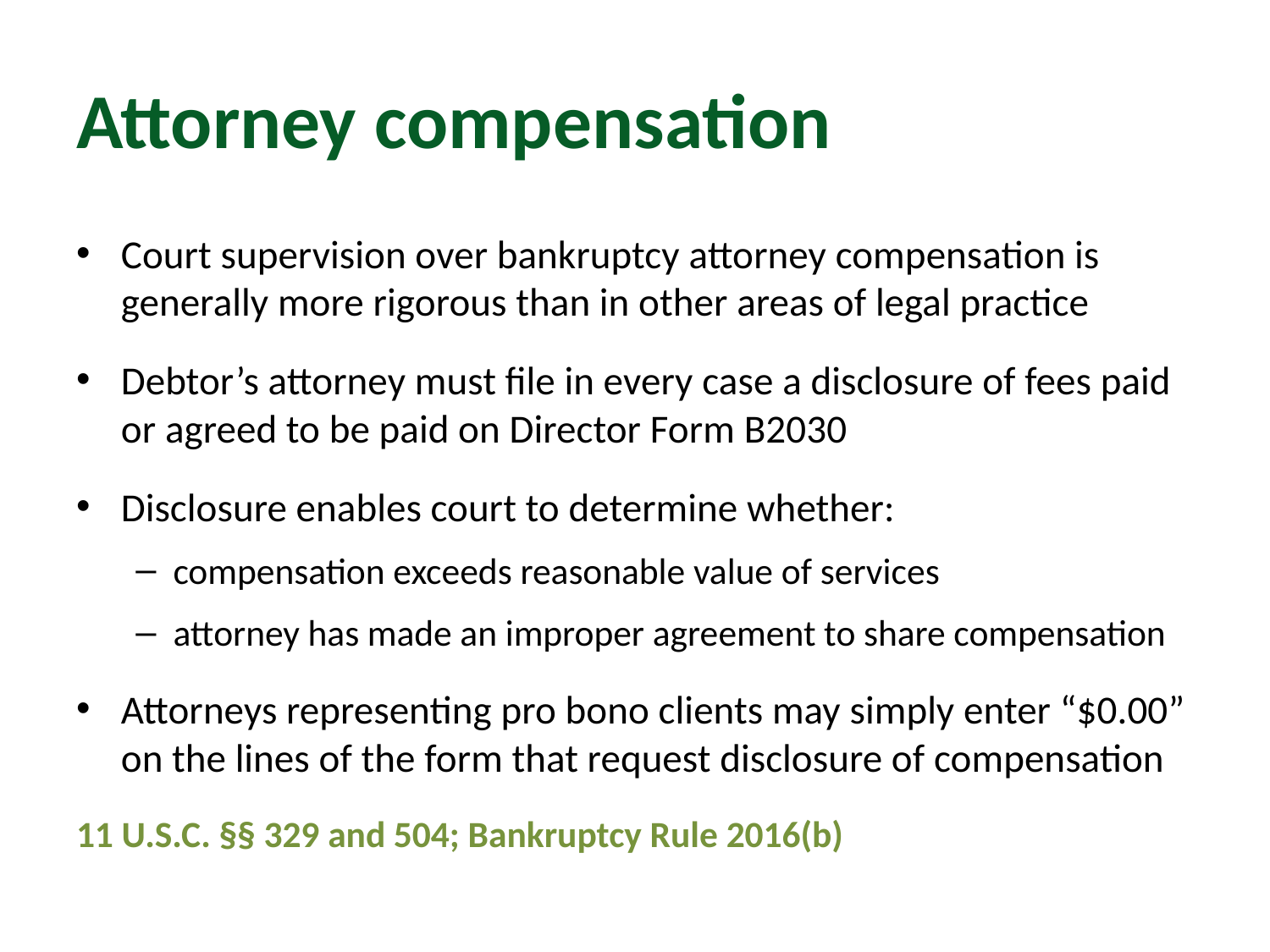

# Attorney compensation
Court supervision over bankruptcy attorney compensation is generally more rigorous than in other areas of legal practice
Debtor’s attorney must file in every case a disclosure of fees paid or agreed to be paid on Director Form B2030
Disclosure enables court to determine whether:
compensation exceeds reasonable value of services
attorney has made an improper agreement to share compensation
Attorneys representing pro bono clients may simply enter “$0.00” on the lines of the form that request disclosure of compensation
11 U.S.C. §§ 329 and 504; Bankruptcy Rule 2016(b)